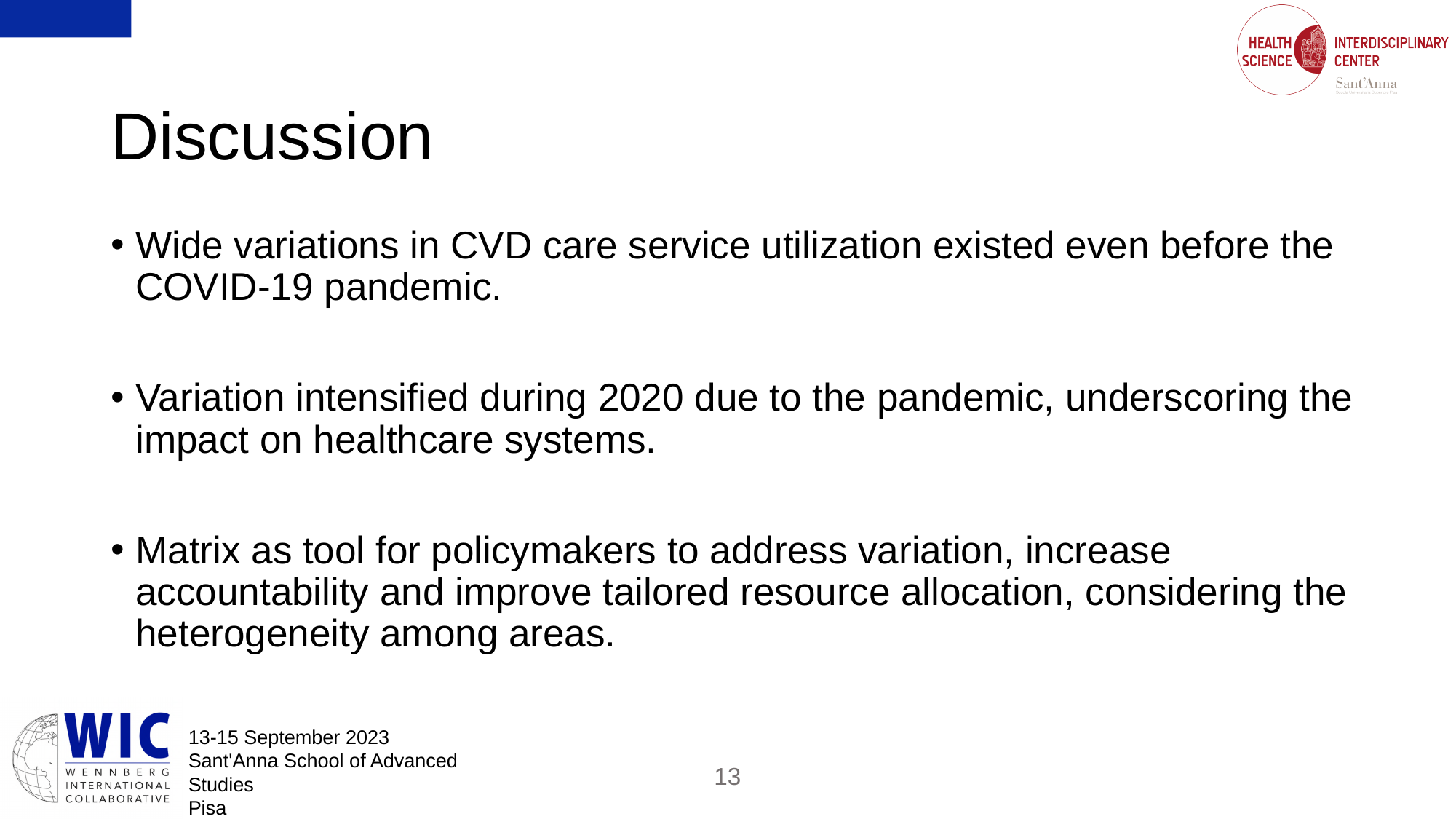

Discussion
Wide variations in CVD care service utilization existed even before the COVID-19 pandemic.

Variation intensified during 2020 due to the pandemic, underscoring the impact on healthcare systems.

Matrix as tool for policymakers to address variation, increase accountability and improve tailored resource allocation, considering the heterogeneity among areas.
13